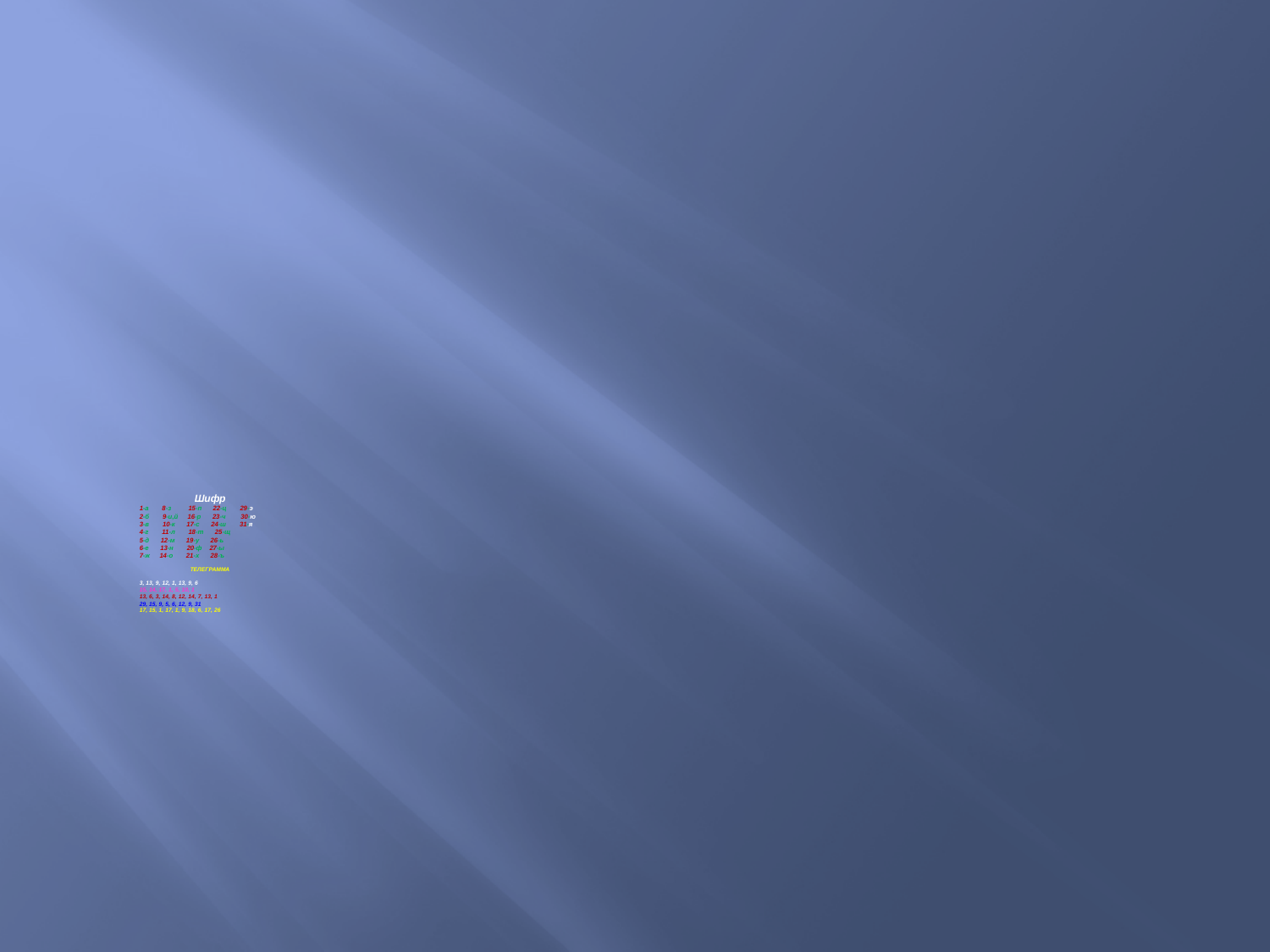

# Шифр 1-а       8-з         15-п      22-ц       29-э 2-б       9-и,й     16-р      23-ч        30-ю 3-в       10-к      17-с      24-ш       31-я 4-г       11-л       18-т      25-щ 5-д      12-м      19-у      26-ь 6-е      13-н       20-ф    27-ы 7-ж     14-о       21-х      28-ъ ТЕЛЕГРАММА 3, 13, 9, 12, 1, 13, 9, 6 15, 14, 17, 1, 5, 10, 1 13, 6, 3, 14, 8, 12, 14, 7, 13, 1 29, 15, 9, 5, 6, 12, 9, 31 17, 15, 1, 17, 1, 9, 18, 6, 17, 26